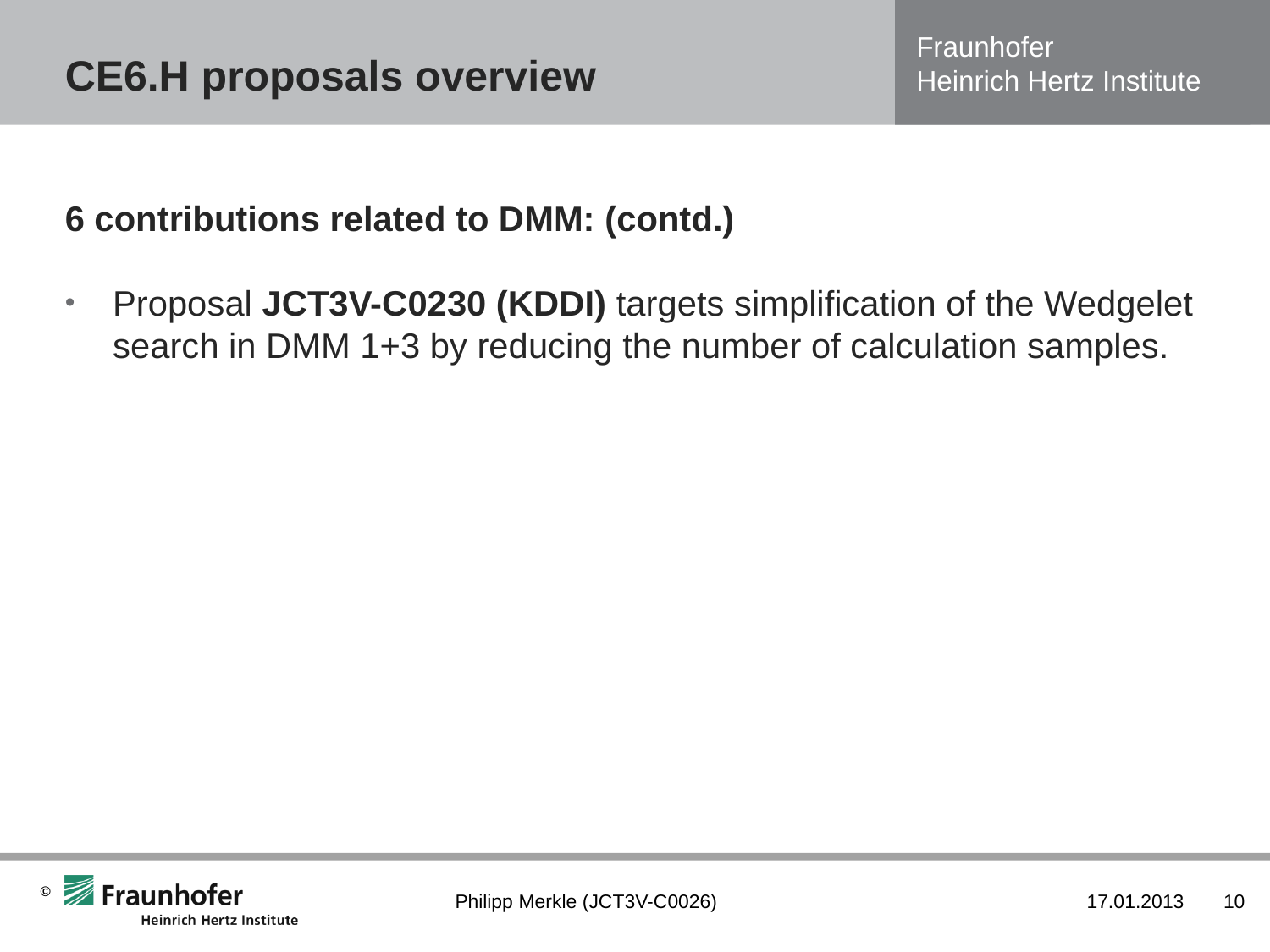

# CE6.H proposals overview
6 contributions related to DMM: (contd.)

Proposal JCT3V-C0230 (KDDI) targets simplification of the Wedgelet search in DMM 1+3 by reducing the number of calculation samples.

Philipp Merkle (JCT3V-C0026)
17.01.2013
10